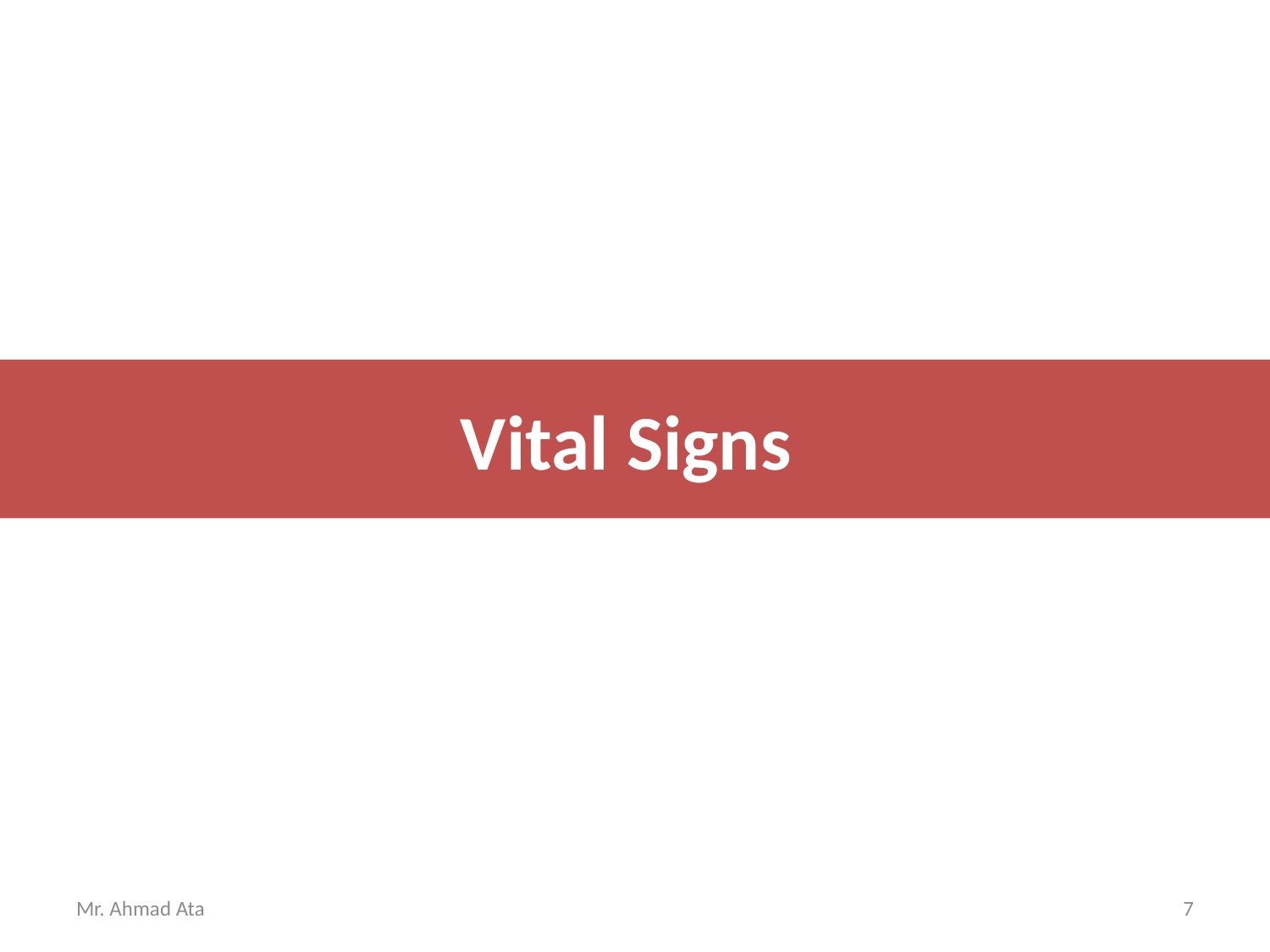

# Vital Signs
Mr. Ahmad Ata
7